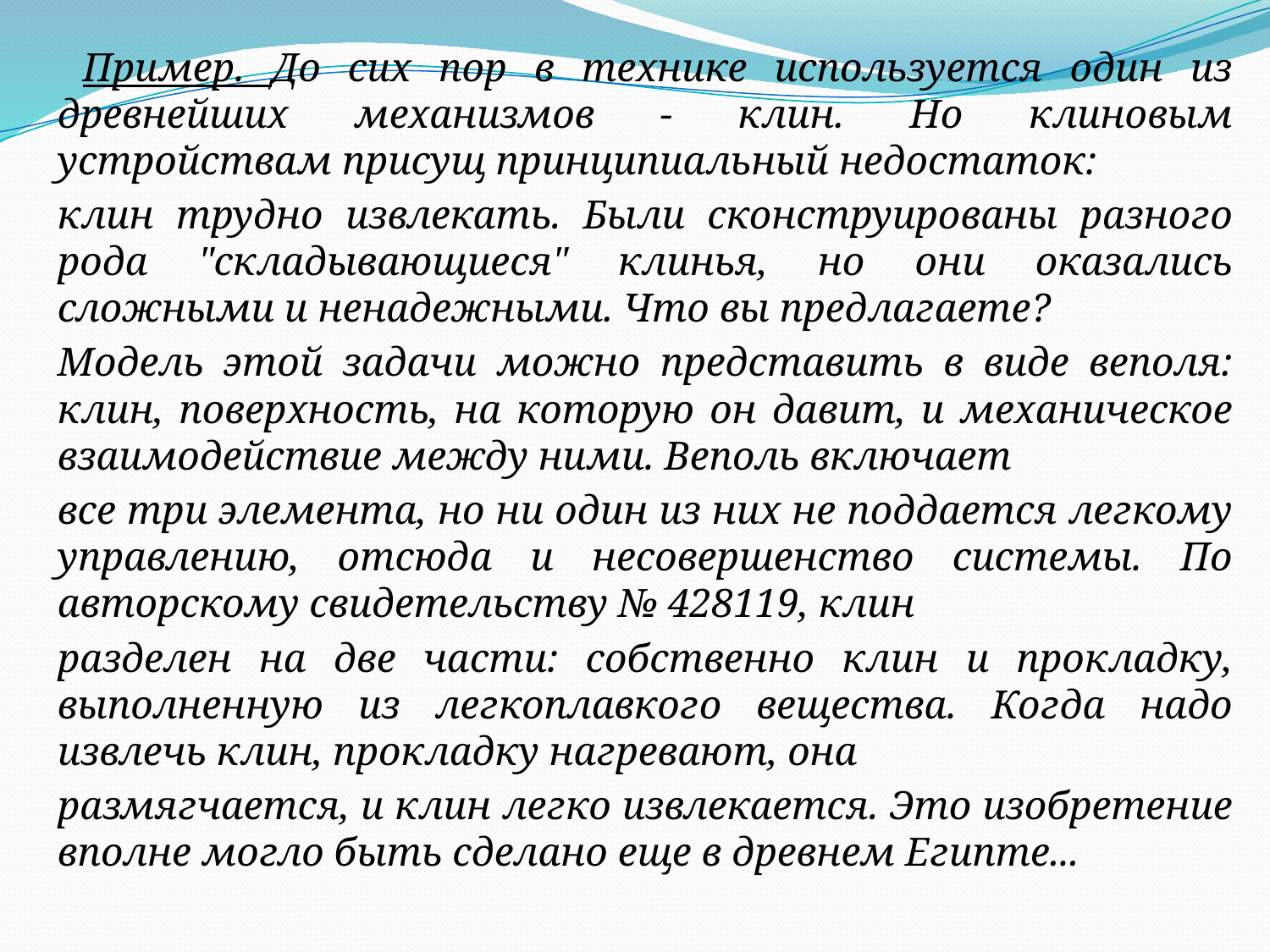

Пример. До сих пор в технике используется один из древнейших механизмов - клин. Но клиновым устройствам присущ принципиальный недостаток:
клин трудно извлекать. Были сконструированы разного рода "складывающиеся" клинья, но они оказались сложными и ненадежными. Что вы предлагаете?
Модель этой задачи можно представить в виде веполя: клин, поверхность, на которую он давит, и механическое взаимодействие между ними. Веполь включает
все три элемента, но ни один из них не поддается легкому управлению, отсюда и несовершенство системы. По авторскому свидетельству № 428119, клин
разделен на две части: собственно клин и прокладку, выполненную из легкоплавкого вещества. Когда надо извлечь клин, прокладку нагревают, она
размягчается, и клин легко извлекается. Это изобретение вполне могло быть сделано еще в древнем Египте...